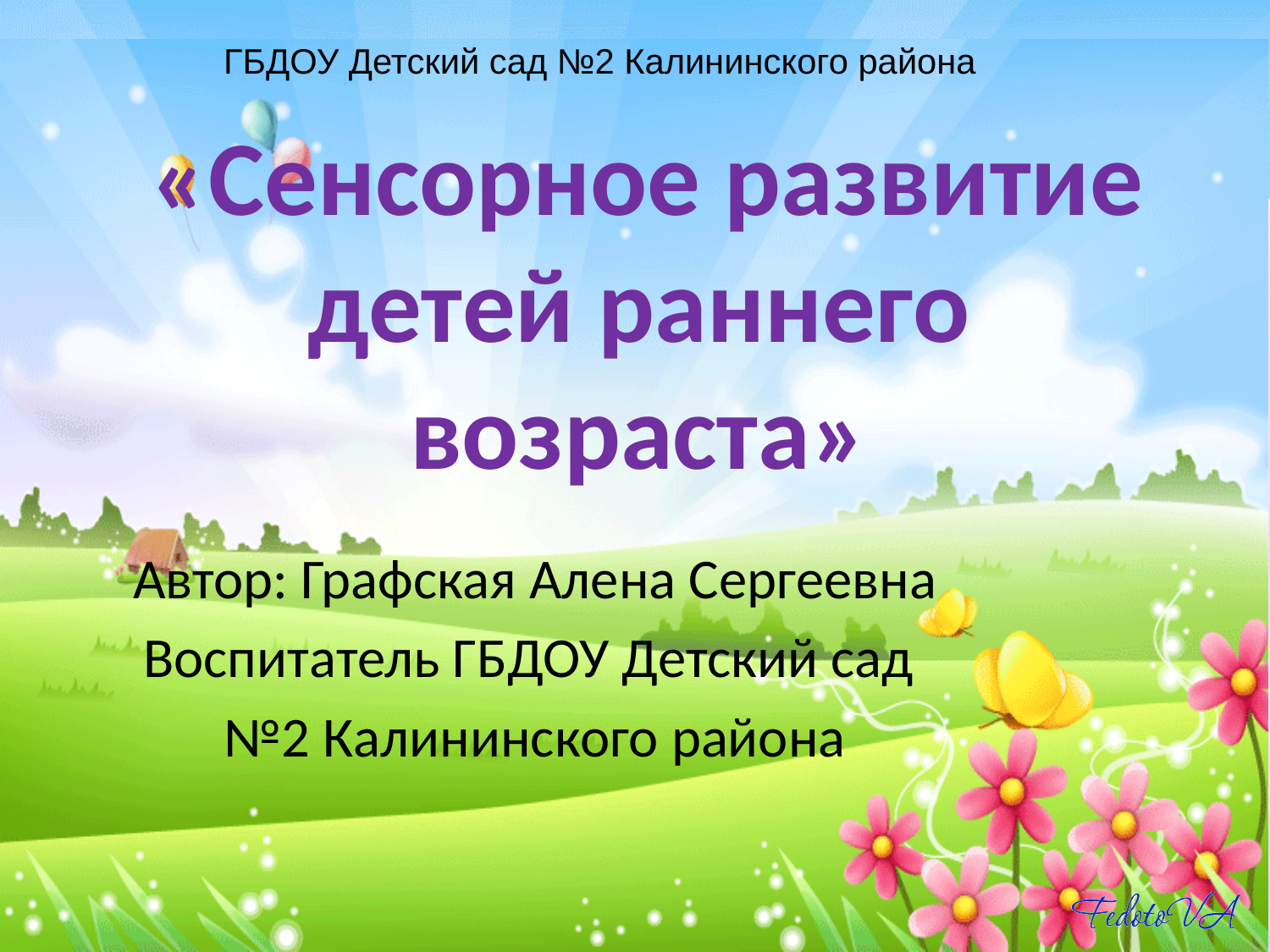

ГБДОУ Детский сад №2 Калининского района

# «Сенсорное развитие детей раннего возраста»
Автор: Графская Алена Сергеевна
Воспитатель ГБДОУ Детский сад
№2 Калининского района